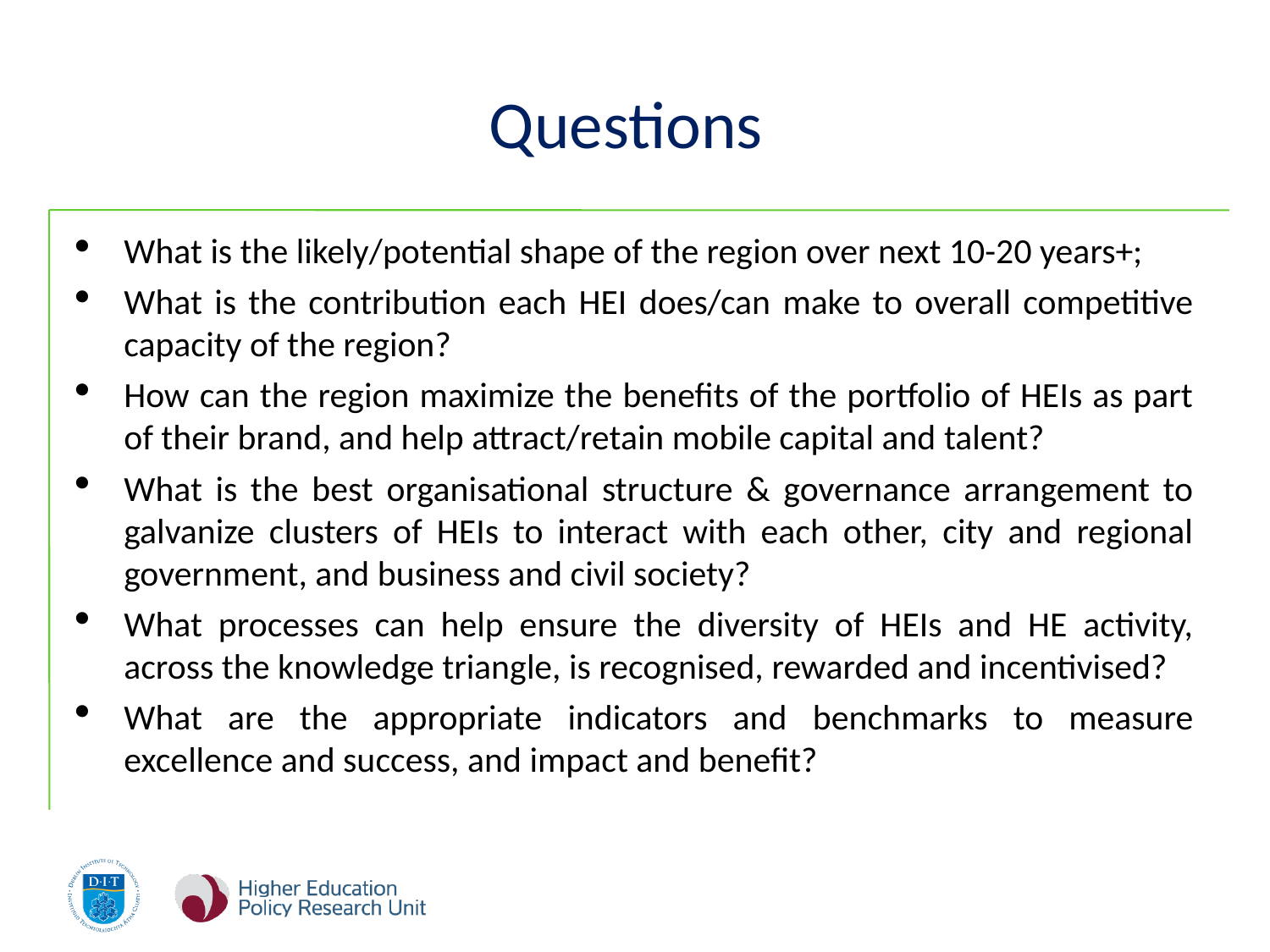

# Questions
What is the likely/potential shape of the region over next 10-20 years+;
What is the contribution each HEI does/can make to overall competitive capacity of the region?
How can the region maximize the benefits of the portfolio of HEIs as part of their brand, and help attract/retain mobile capital and talent?
What is the best organisational structure & governance arrangement to galvanize clusters of HEIs to interact with each other, city and regional government, and business and civil society?
What processes can help ensure the diversity of HEIs and HE activity, across the knowledge triangle, is recognised, rewarded and incentivised?
What are the appropriate indicators and benchmarks to measure excellence and success, and impact and benefit?